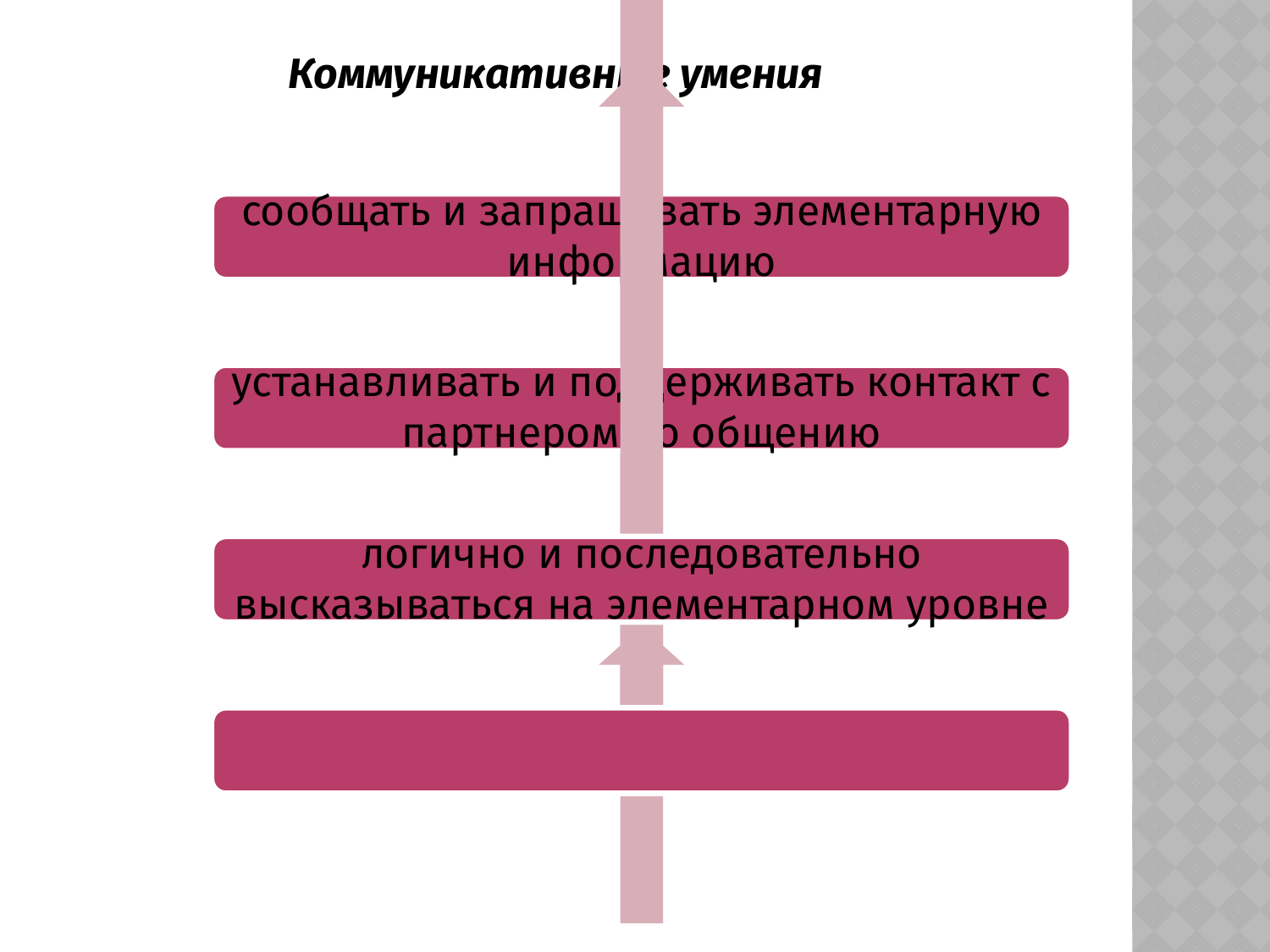

Коммуникативные умения

сообщать и запрашивать элементарную информацию
устанавливать и поддерживать контакт с партнером по общению
логично и последовательно высказываться на элементарном уровне